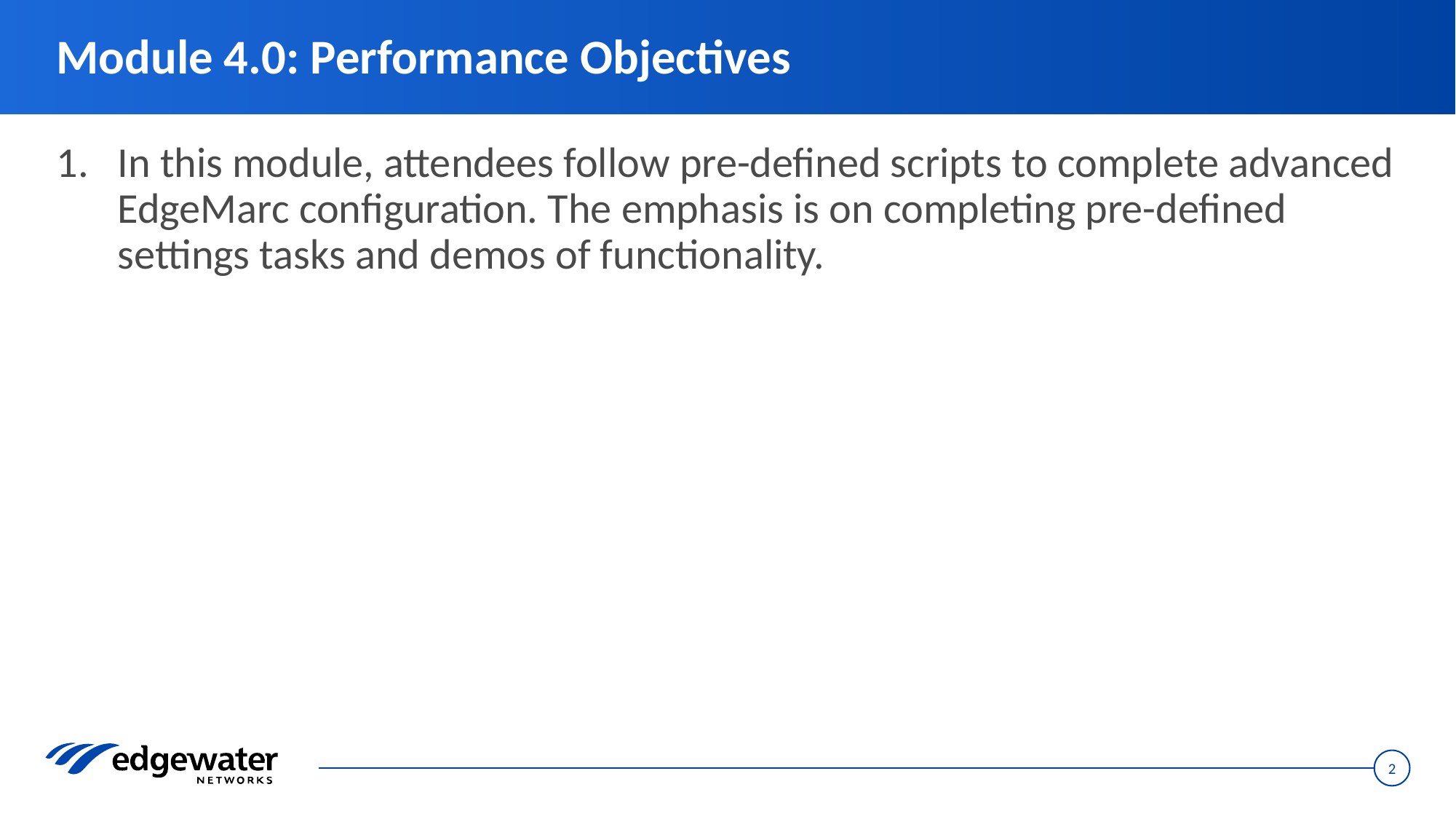

# Module 4.0: Performance Objectives
In this module, attendees follow pre-defined scripts to complete advanced EdgeMarc configuration. The emphasis is on completing pre-defined settings tasks and demos of functionality.